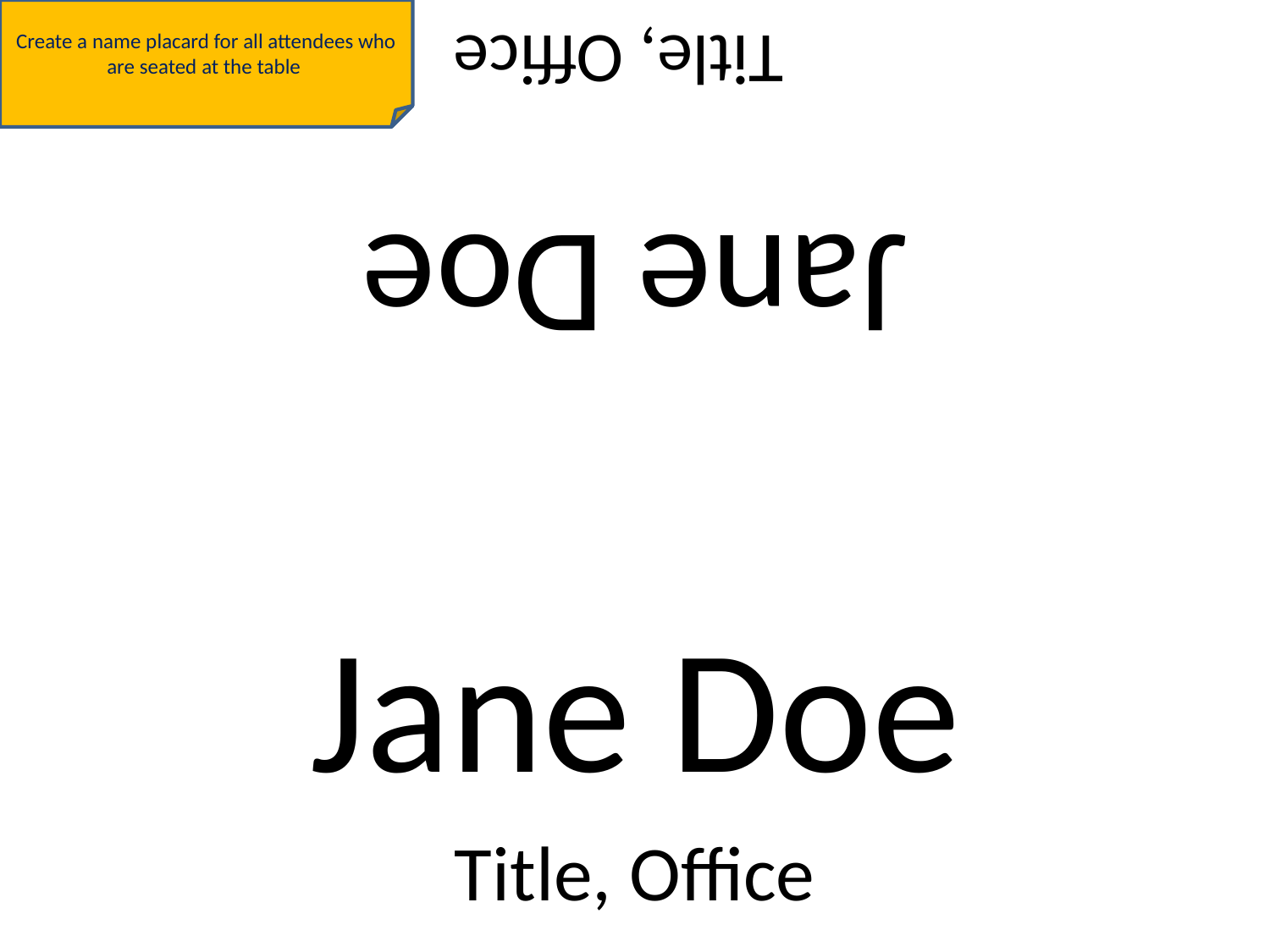

Jane Doe
 Title, Office
Create a name placard for all attendees who are seated at the table
Jane Doe
Title, Office